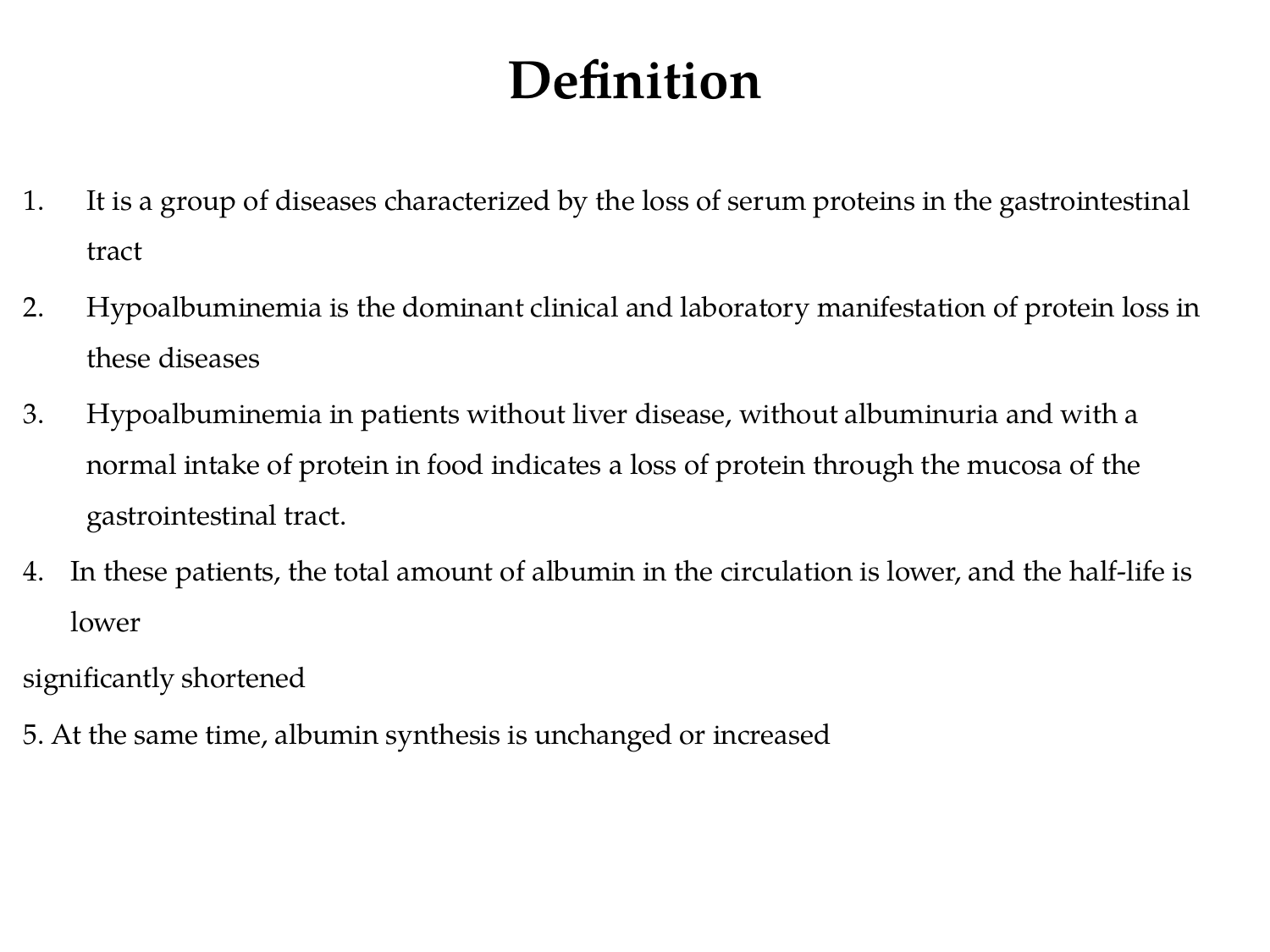

# Definition
It is a group of diseases characterized by the loss of serum proteins in the gastrointestinal tract
Hypoalbuminemia is the dominant clinical and laboratory manifestation of protein loss in these diseases
Hypoalbuminemia in patients without liver disease, without albuminuria and with a normal intake of protein in food indicates a loss of protein through the mucosa of the gastrointestinal tract.
In these patients, the total amount of albumin in the circulation is lower, and the half-life is lower
significantly shortened
5. At the same time, albumin synthesis is unchanged or increased